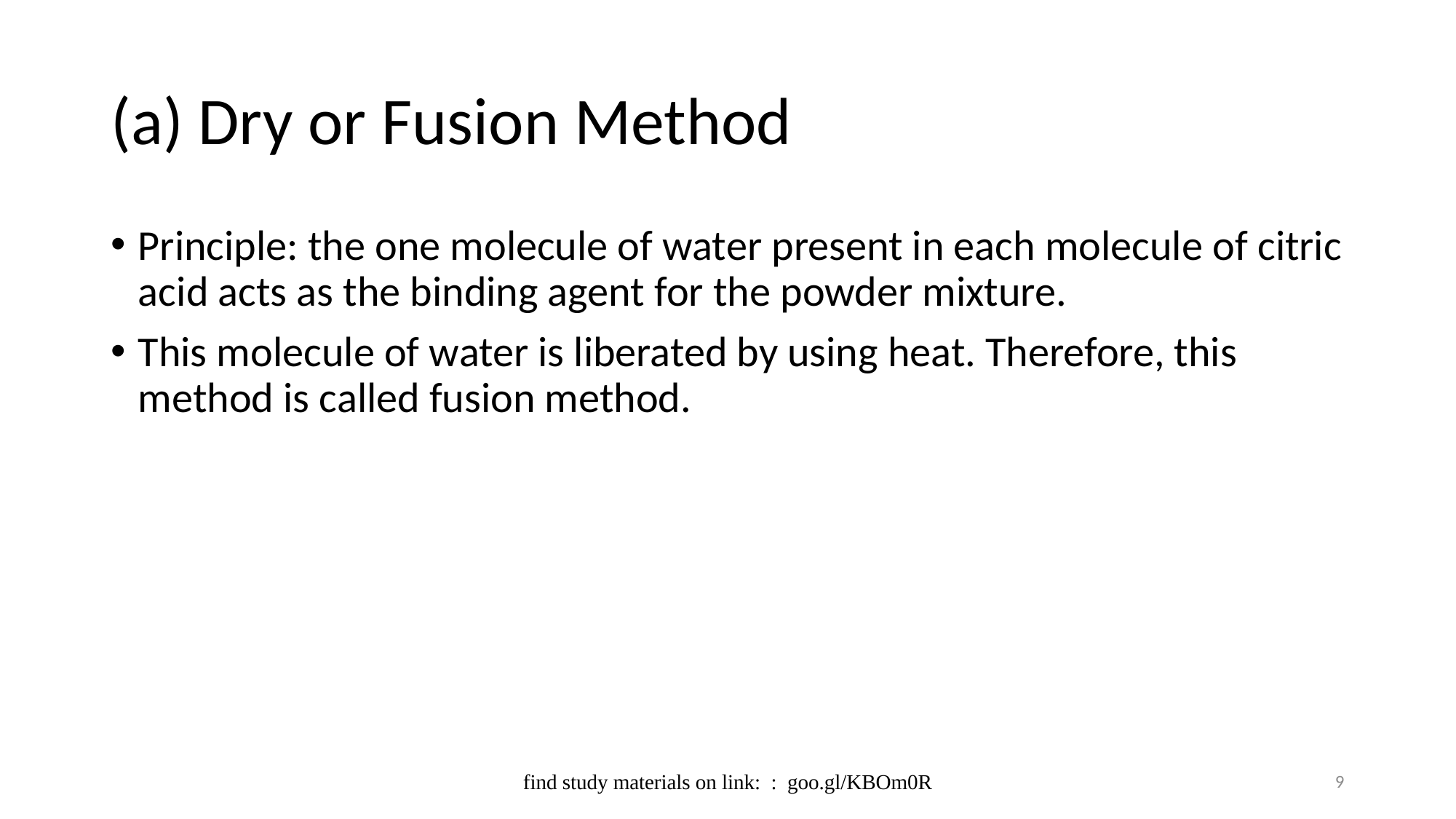

# (a) Dry or Fusion Method
Principle: the one molecule of water present in each molecule of citric acid acts as the binding agent for the powder mixture.
This molecule of water is liberated by using heat. Therefore, this method is called fusion method.
find study materials on link:  :  goo.gl/KBOm0R
9